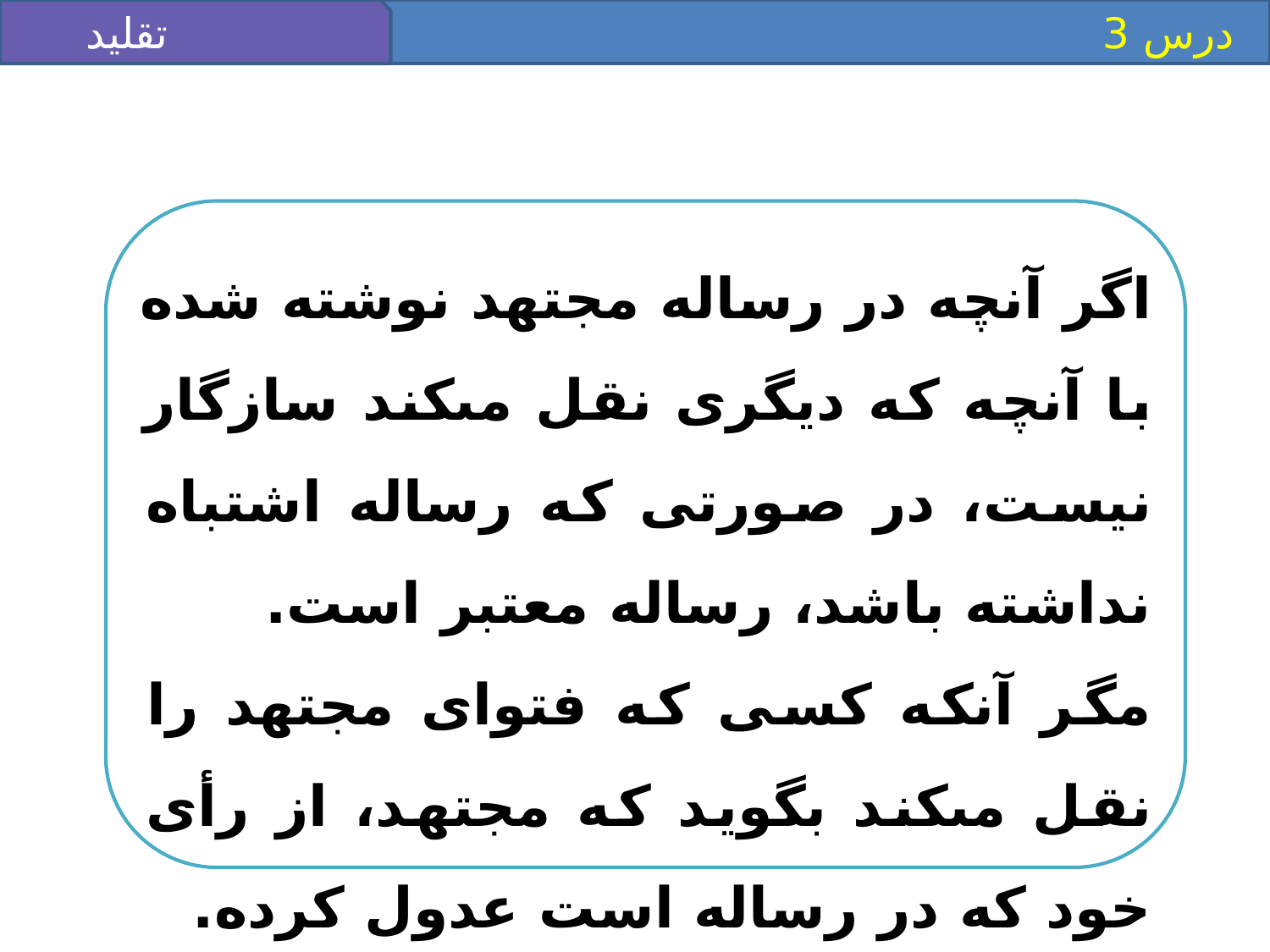

تقليد
 درس 3

اگر آنچه در رساله مجتهد نوشته شده با آنچه كه ديگرى نقل مى‏كند سازگار نيست، در صورتى كه رساله اشتباه نداشته باشد، رساله معتبر است.
مگر آنكه كسى كه فتواى مجتهد را نقل مى‏كند بگويد كه مجتهد، از رأى خود كه در رساله است عدول كرده.